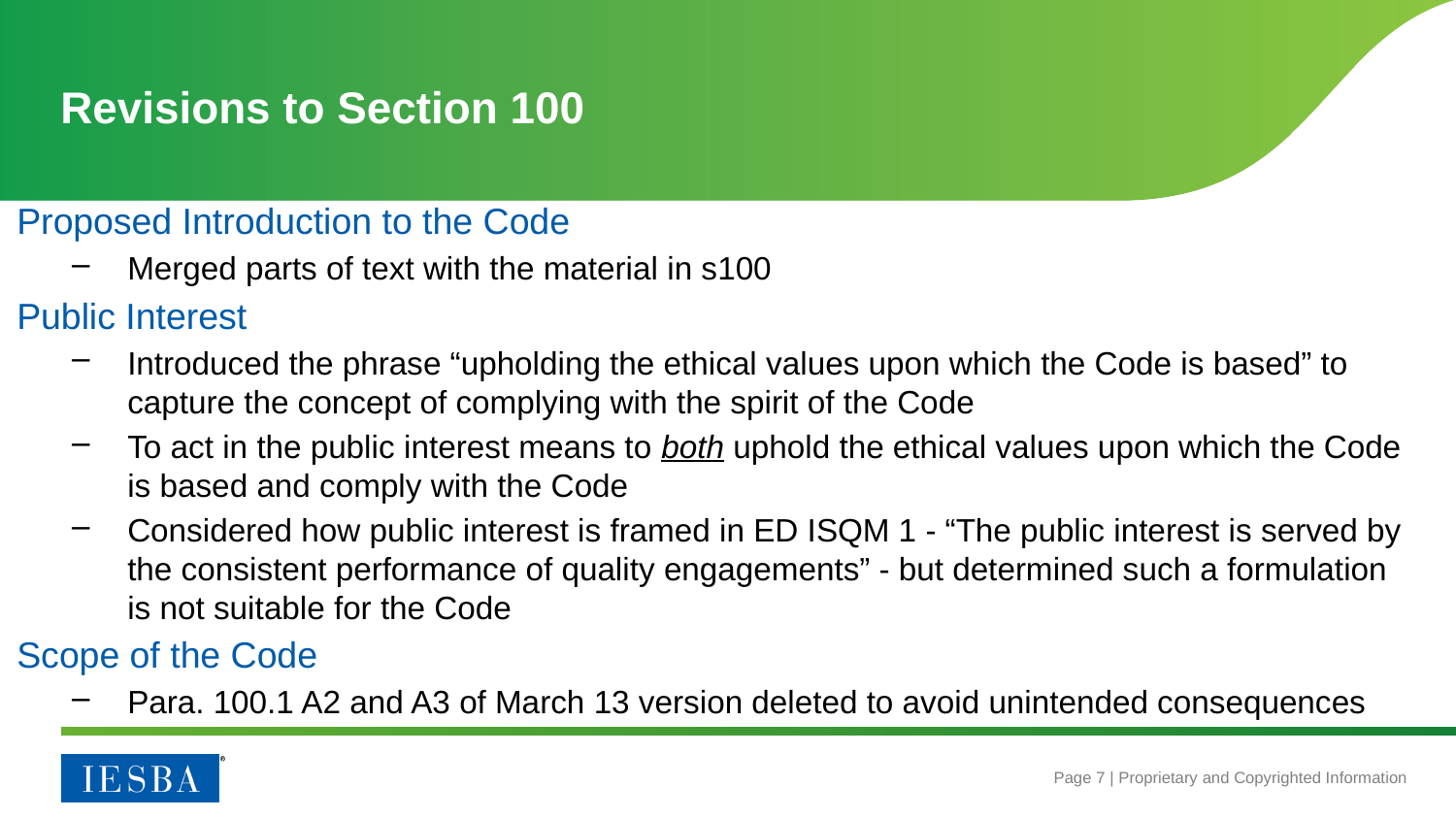

# Revisions to Section 100
Proposed Introduction to the Code
Merged parts of text with the material in s100
Public Interest
Introduced the phrase “upholding the ethical values upon which the Code is based” to capture the concept of complying with the spirit of the Code
To act in the public interest means to both uphold the ethical values upon which the Code is based and comply with the Code
Considered how public interest is framed in ED ISQM 1 - “The public interest is served by the consistent performance of quality engagements” - but determined such a formulation is not suitable for the Code
Scope of the Code
Para. 100.1 A2 and A3 of March 13 version deleted to avoid unintended consequences